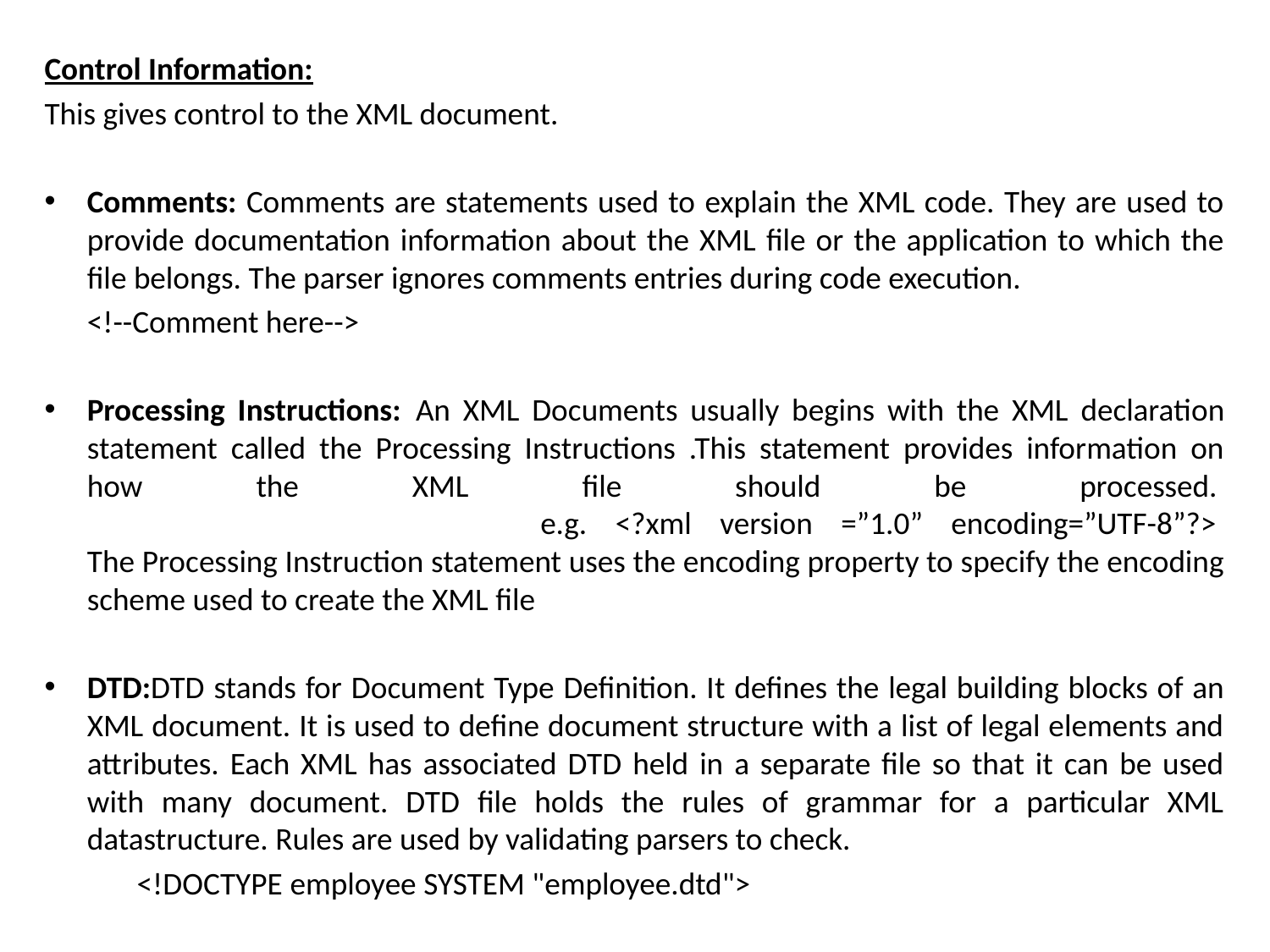

Control Information:
This gives control to the XML document.

Comments: Comments are statements used to explain the XML code. They are used to provide documentation information about the XML file or the application to which the file belongs. The parser ignores comments entries during code execution.
		<!--Comment here-->

Processing Instructions:  An XML Documents usually begins with the XML declaration statement called the Processing Instructions .This statement provides information on how the XML file should be processed. 
                e.g. <?xml version =”1.0” encoding=”UTF-8”?> 
The Processing Instruction statement uses the encoding property to specify the encoding scheme used to create the XML file

DTD:DTD stands for Document Type Definition. It defines the legal building blocks of an XML document. It is used to define document structure with a list of legal elements and attributes. Each XML has associated DTD held in a separate file so that it can be used with many document. DTD file holds the rules of grammar for a particular XML datastructure. Rules are used by validating parsers to check.
	<!DOCTYPE employee SYSTEM "employee.dtd">